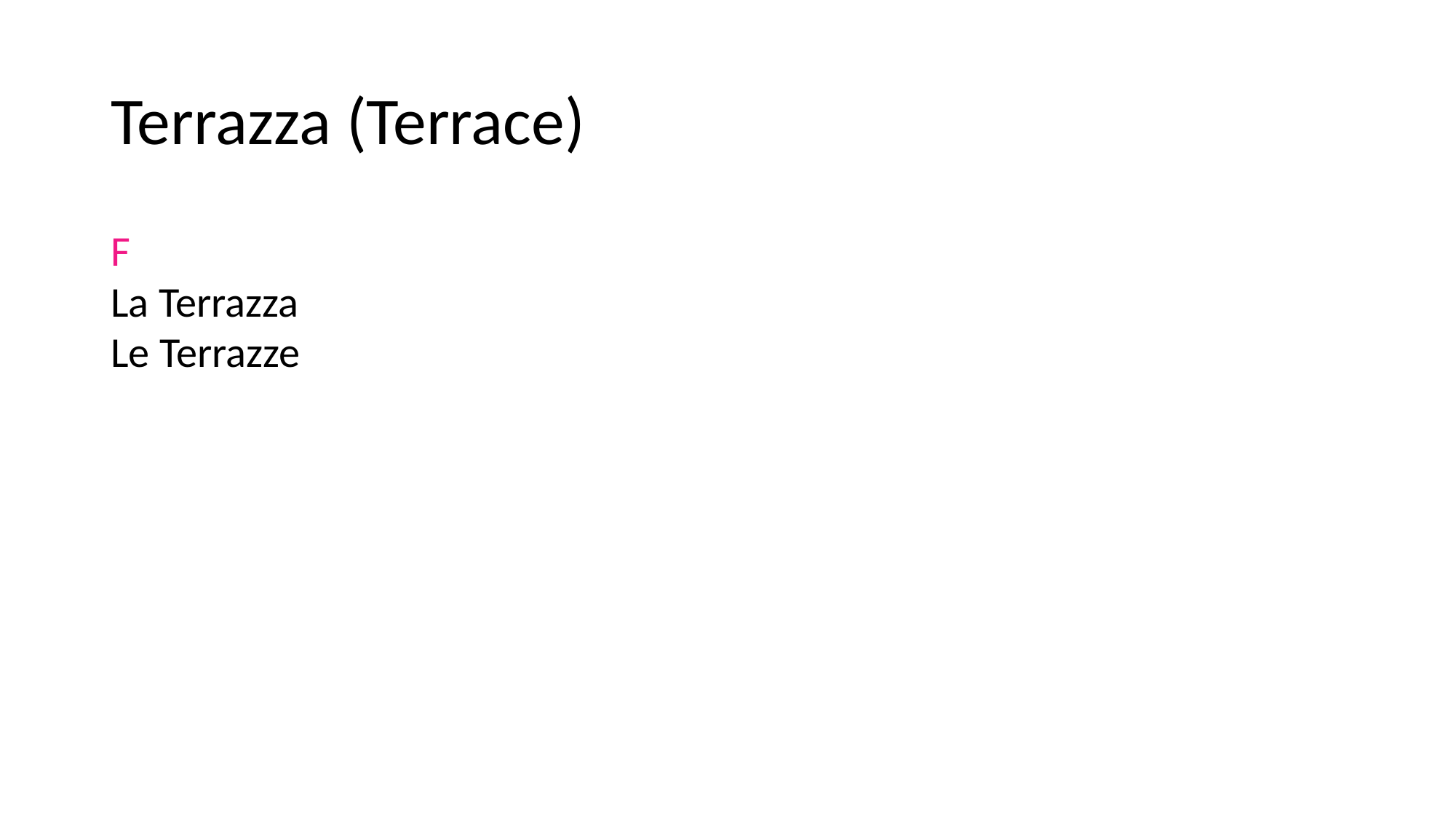

# Terrazza (Terrace)
F
La Terrazza
Le Terrazze